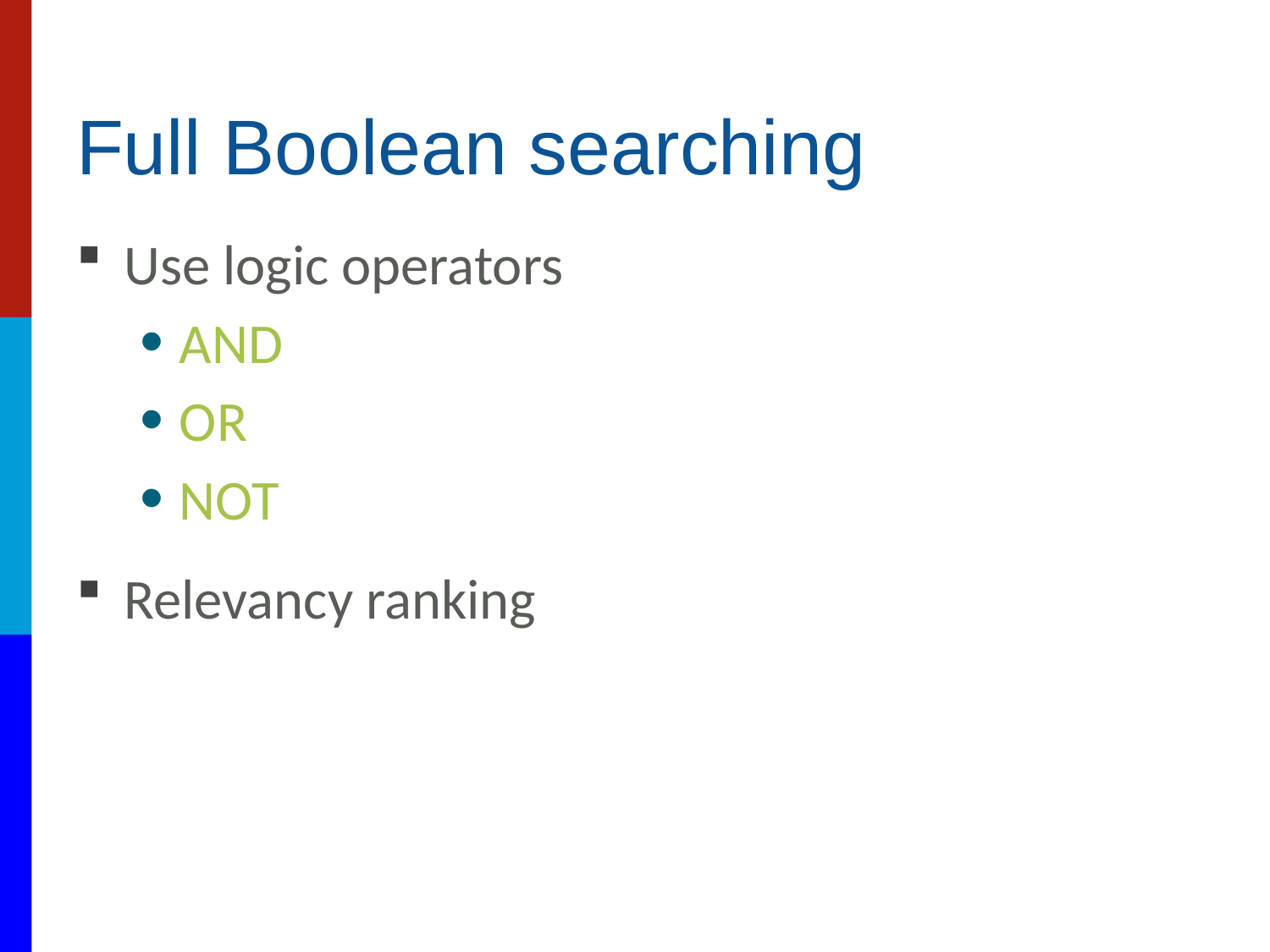

# Full Boolean searching
Use logic operators
AND
OR
NOT
Relevancy ranking